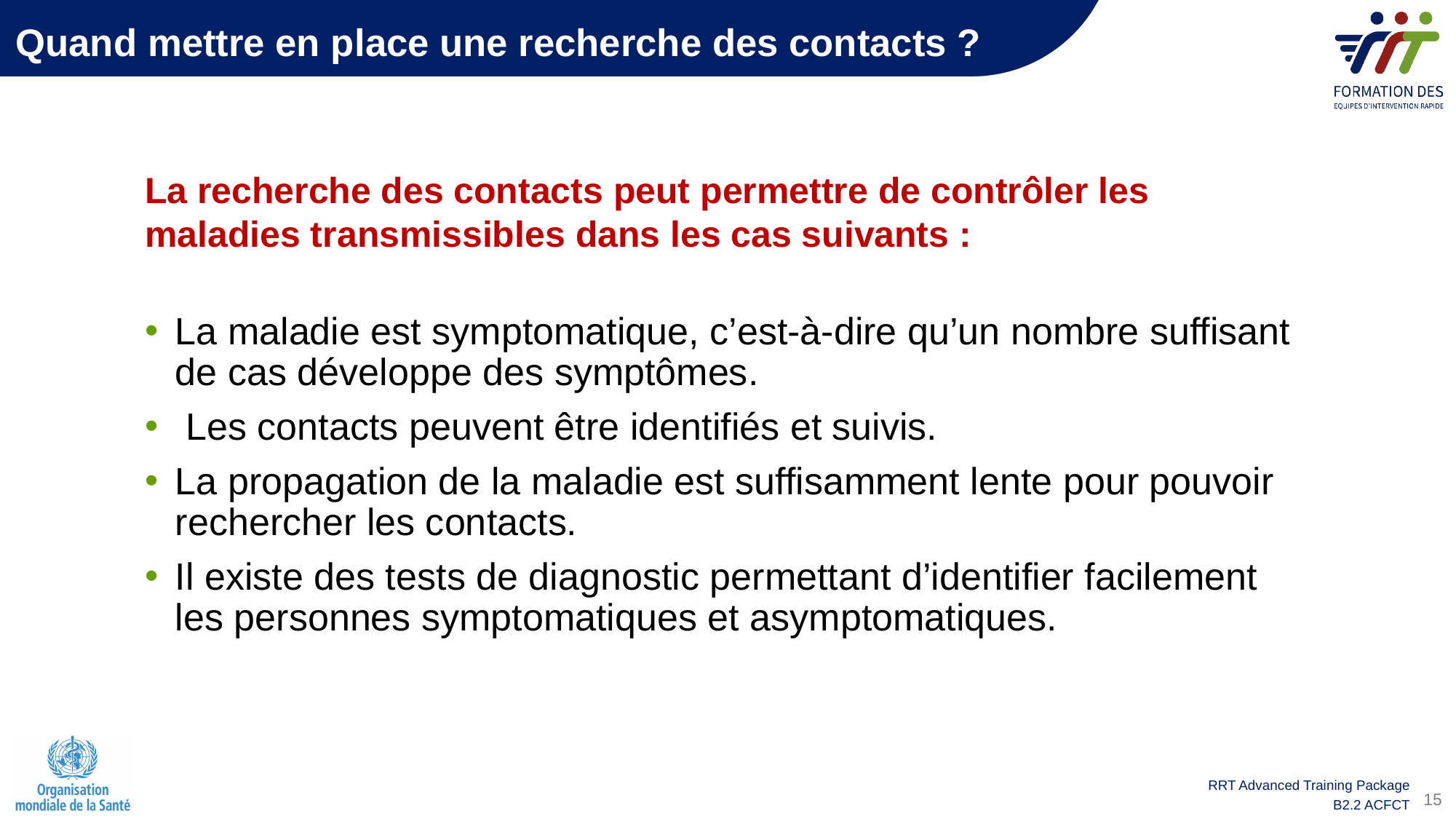

Quand mettre en place une recherche des contacts ?

La recherche des contacts peut permettre de contrôler les maladies transmissibles dans les cas suivants :

La maladie est symptomatique, c’est-à-dire qu’un nombre suffisant de cas développe des symptômes.
 Les contacts peuvent être identifiés et suivis.
La propagation de la maladie est suffisamment lente pour pouvoir  rechercher les contacts.
Il existe des tests de diagnostic permettant d’identifier facilement les personnes symptomatiques et asymptomatiques.